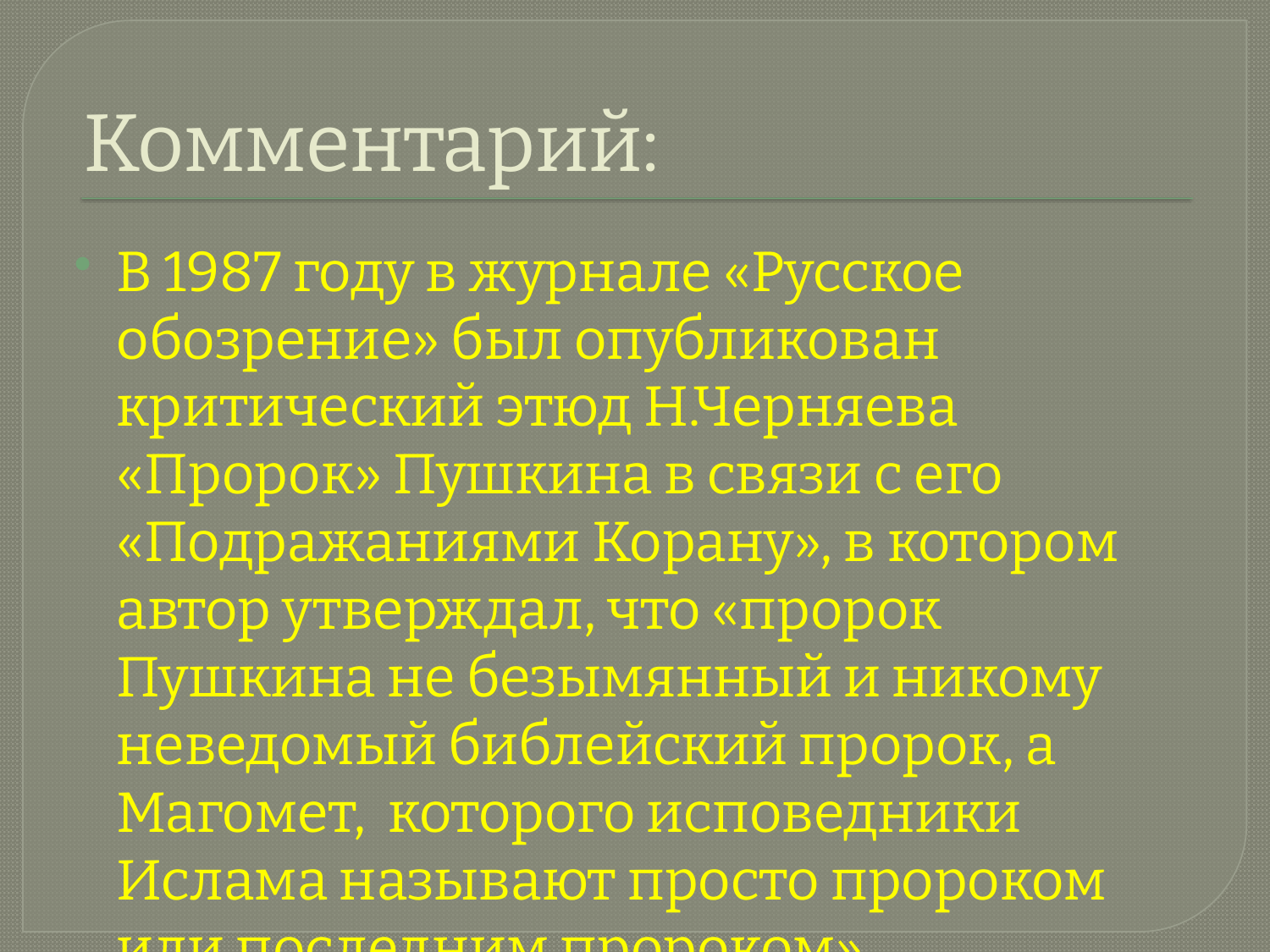

# Комментарий:
В 1987 году в журнале «Русское обозрение» был опубликован критический этюд Н.Черняева «Пророк» Пушкина в связи с его «Подражаниями Корану», в котором автор утверждал, что «пророк Пушкина не безымянный и никому неведомый библейский пророк, а Магомет,  которого исповедники Ислама называют просто пророком или последним пророком».